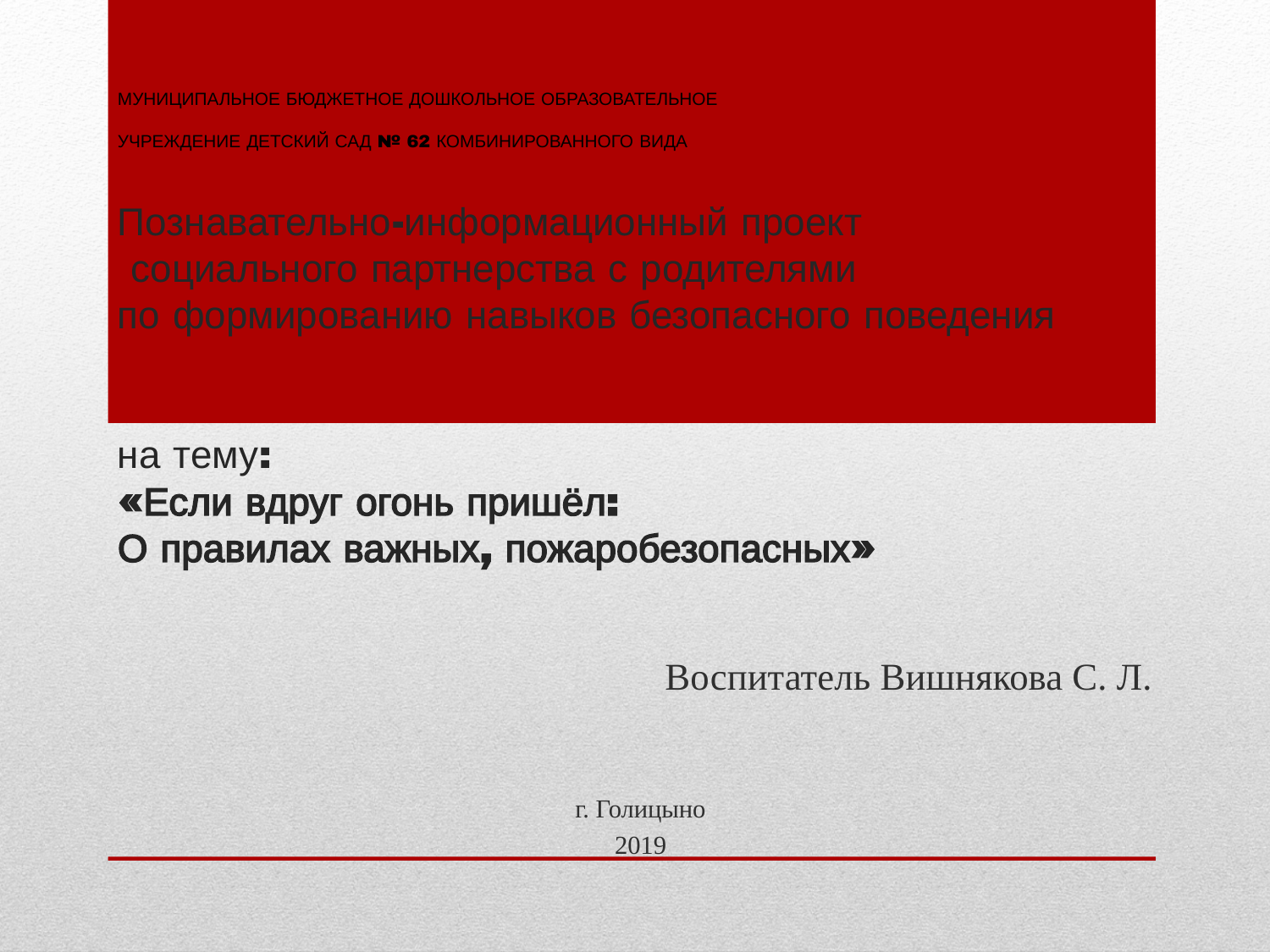

# МУНИЦИПАЛЬНОЕ БЮДЖЕТНОЕ ДОШКОЛЬНОЕ ОБРАЗОВАТЕЛЬНОЕ   УЧРЕЖДЕНИЕ ДЕТСКИЙ САД № 62 КОМБИНИРОВАННОГО ВИДА Познавательно-информационный проект социального партнерства с родителями по формированию навыков безопасного поведения   на тему: «Если вдруг огонь пришёл: О правилах важных, пожаробезопасных»
Воспитатель Вишнякова С. Л.

г. Голицыно
2019